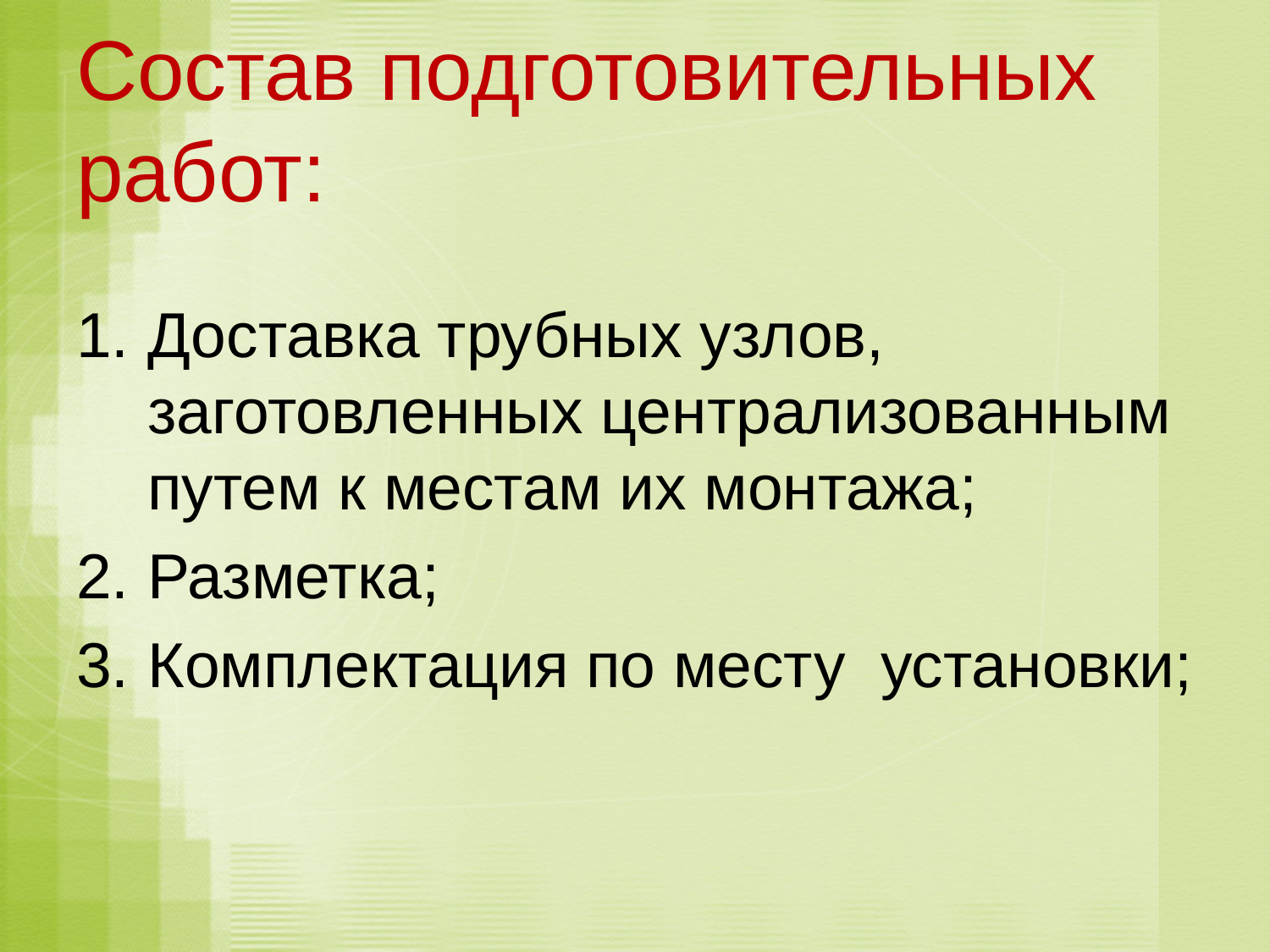

# Состав подготовительных работ:
Доставка трубных узлов,  заготовленных централизованным путем к местам их монтажа;
Разметка;
Комплектация по месту  установки;